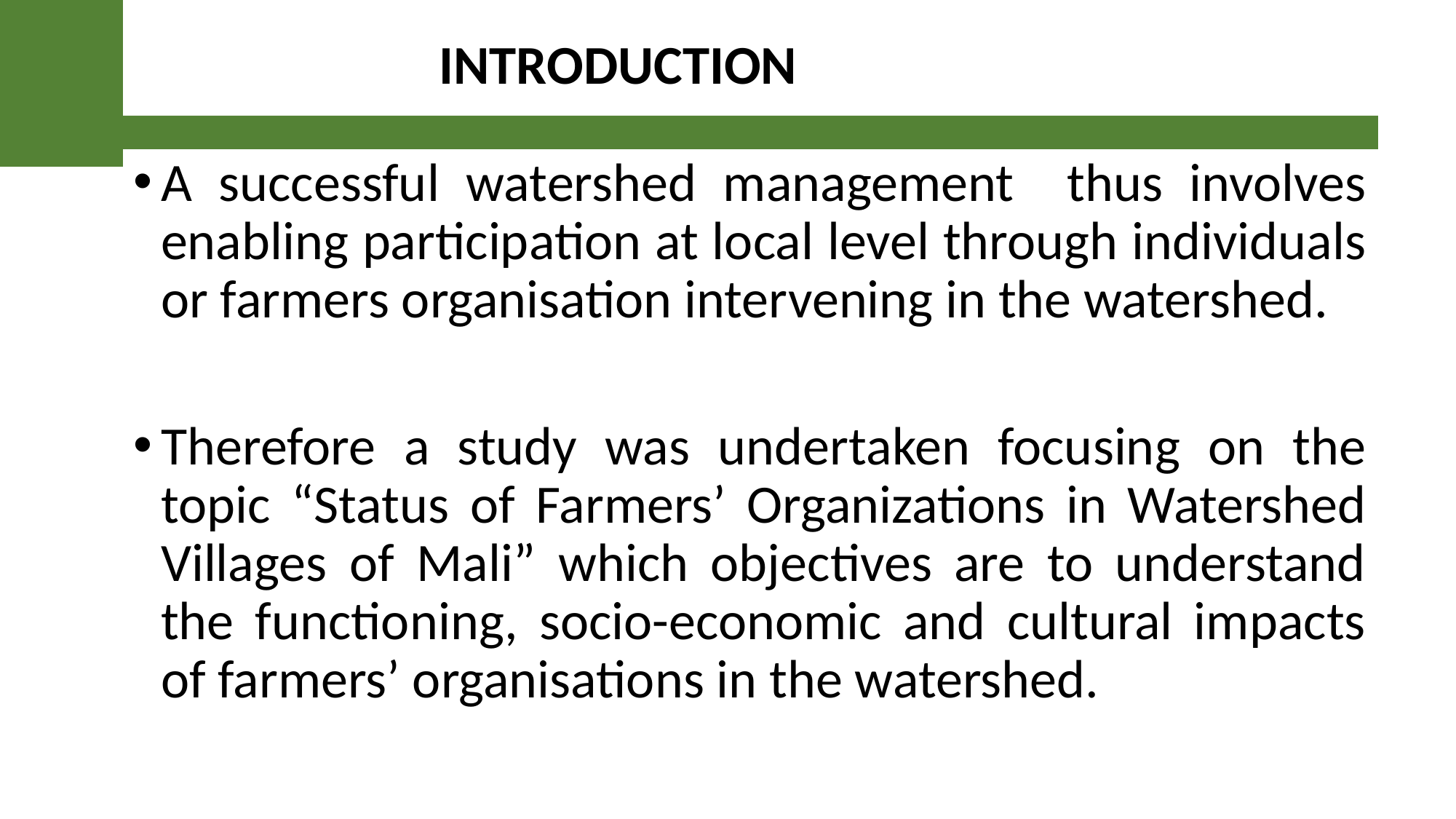

INTRODUCTION

A successful watershed management  thus involves enabling participation at local level through individuals or farmers organisation intervening in the watershed.

Therefore a study was undertaken focusing on the topic “Status of Farmers’ Organizations in Watershed Villages of Mali” which objectives are to understand the functioning, socio-economic and cultural impacts of farmers’ organisations in the watershed.